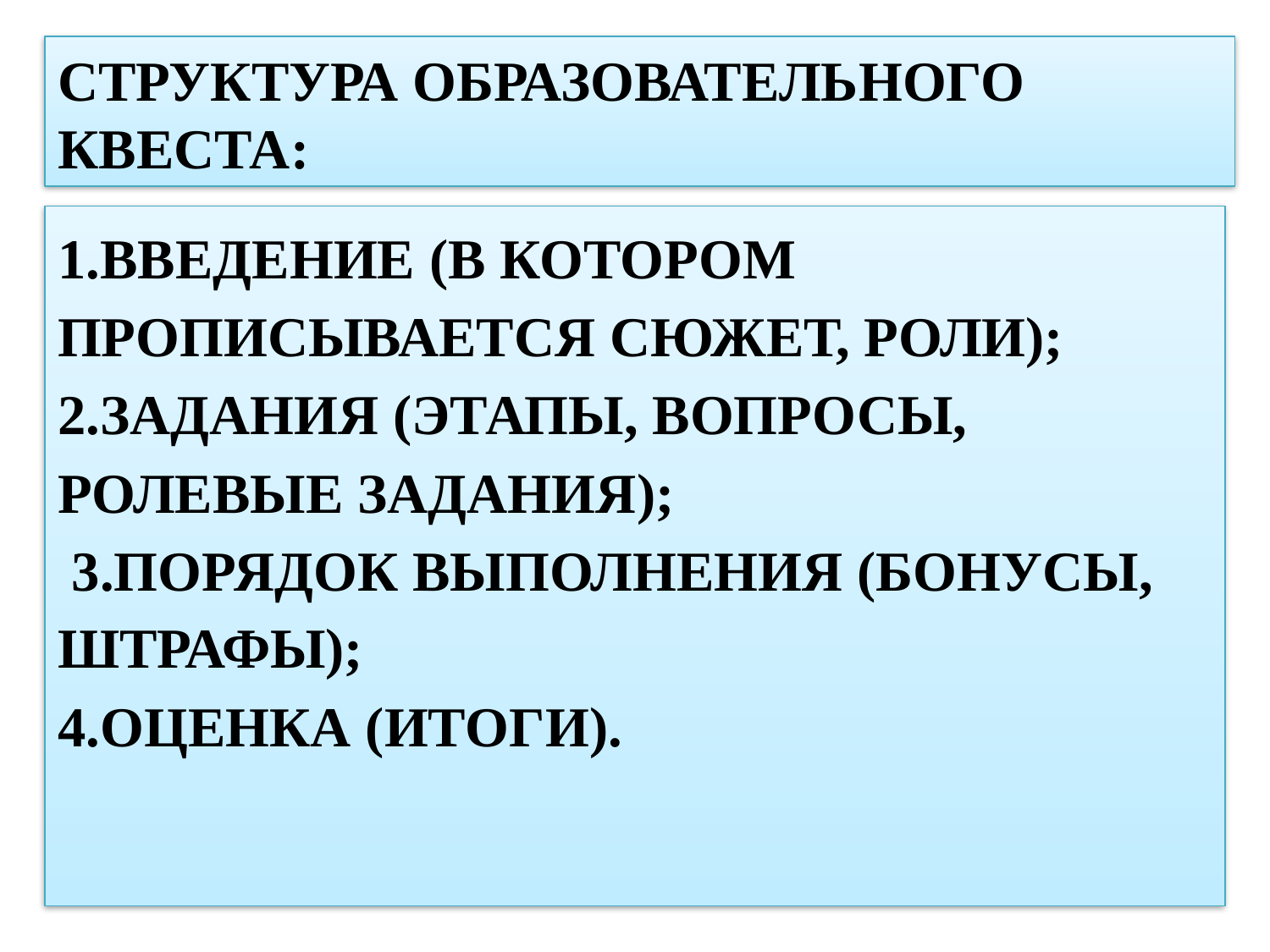

Структура образовательного квеста:
# 1.Введение (в котором прописывается сюжет, роли); 2.Задания (этапы, вопросы, ролевые задания); 3.Порядок выполнения (бонусы, штрафы); 4.Оценка (итоги).